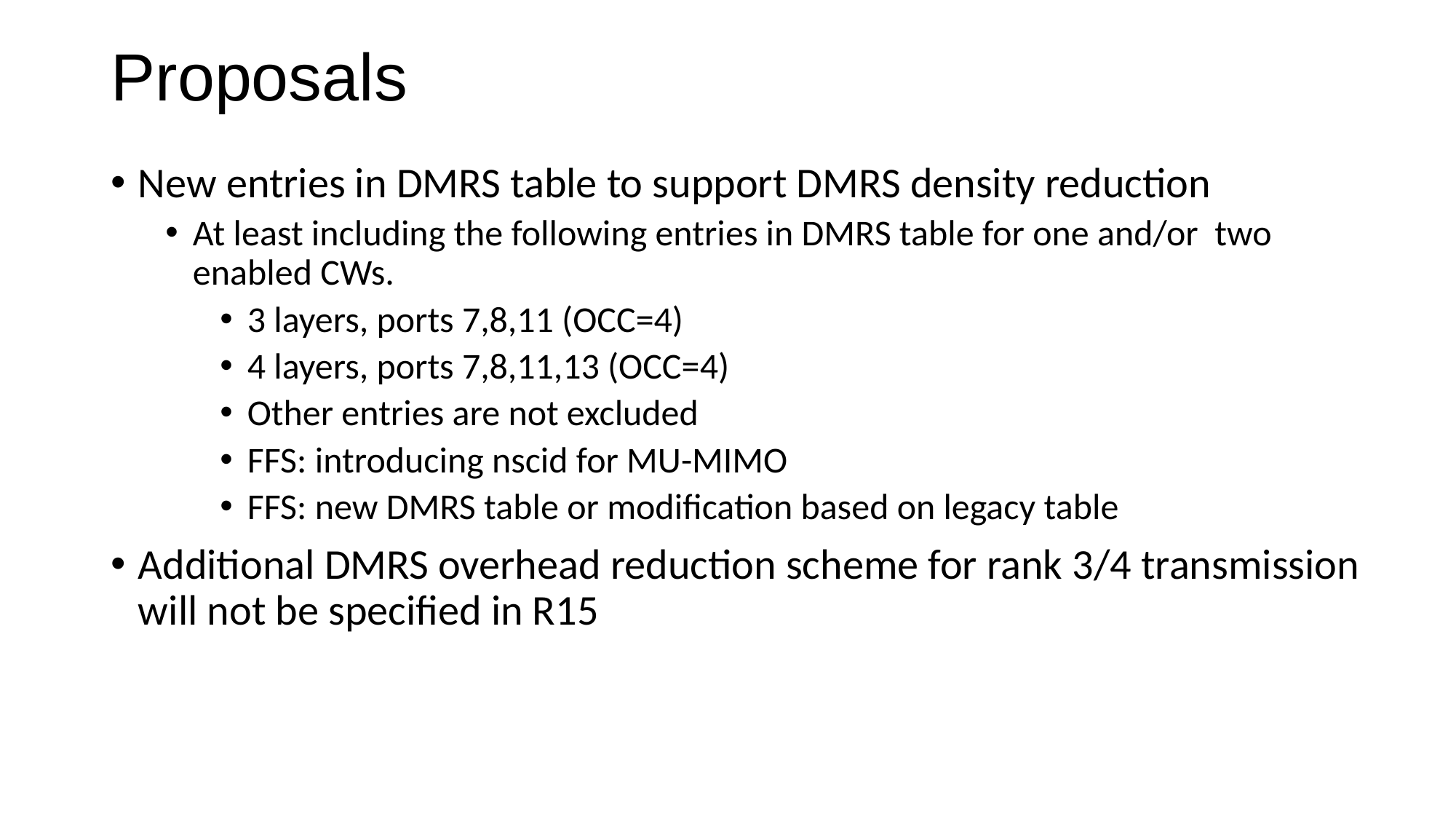

# Proposals
New entries in DMRS table to support DMRS density reduction
At least including the following entries in DMRS table for one and/or  two enabled CWs.
3 layers, ports 7,8,11 (OCC=4)
4 layers, ports 7,8,11,13 (OCC=4)
Other entries are not excluded
FFS: introducing nscid for MU-MIMO
FFS: new DMRS table or modification based on legacy table
Additional DMRS overhead reduction scheme for rank 3/4 transmission will not be specified in R15